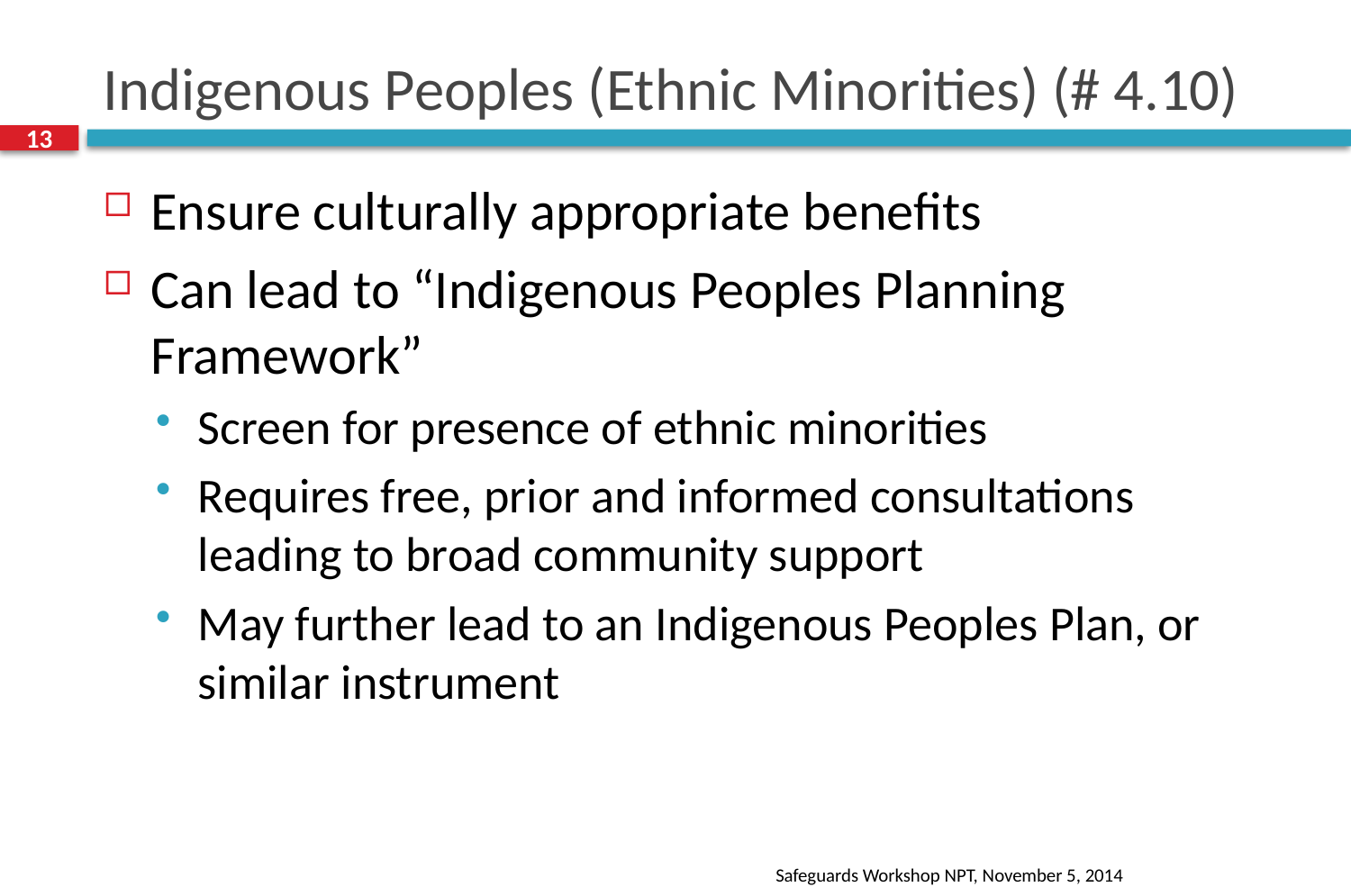

# Indigenous Peoples (Ethnic Minorities) (# 4.10)
13
Ensure culturally appropriate benefits
Can lead to “Indigenous Peoples Planning Framework”
Screen for presence of ethnic minorities
Requires free, prior and informed consultations leading to broad community support
May further lead to an Indigenous Peoples Plan, or similar instrument